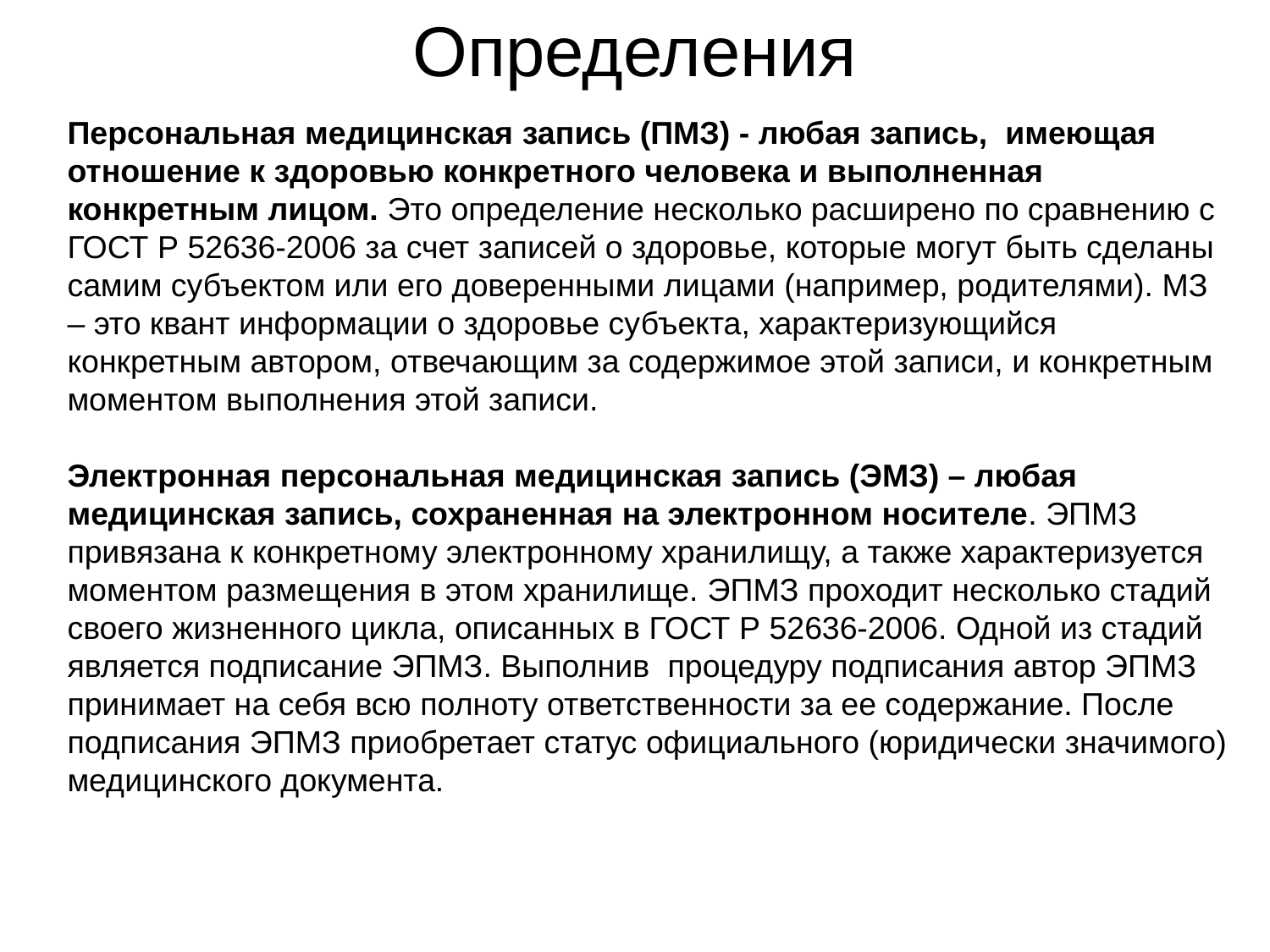

Определения
Персональная медицинская запись (ПМЗ) - любая запись,  имеющая отношение к здоровью конкретного человека и выполненная конкретным лицом. Это определение несколько расширено по сравнению с ГОСТ Р 52636-2006 за счет записей о здоровье, которые могут быть сделаны самим субъектом или его доверенными лицами (например, родителями). МЗ – это квант информации о здоровье субъекта, характеризующийся конкретным автором, отвечающим за содержимое этой записи, и конкретным моментом выполнения этой записи.

Электронная персональная медицинская запись (ЭМЗ) – любая медицинская запись, сохраненная на электронном носителе. ЭПМЗ привязана к конкретному электронному хранилищу, а также характеризуется моментом размещения в этом хранилище. ЭПМЗ проходит несколько стадий своего жизненного цикла, описанных в ГОСТ Р 52636-2006. Одной из стадий является подписание ЭПМЗ. Выполнив  процедуру подписания автор ЭПМЗ принимает на себя всю полноту ответственности за ее содержание. После подписания ЭПМЗ приобретает статус официального (юридически значимого) медицинского документа.